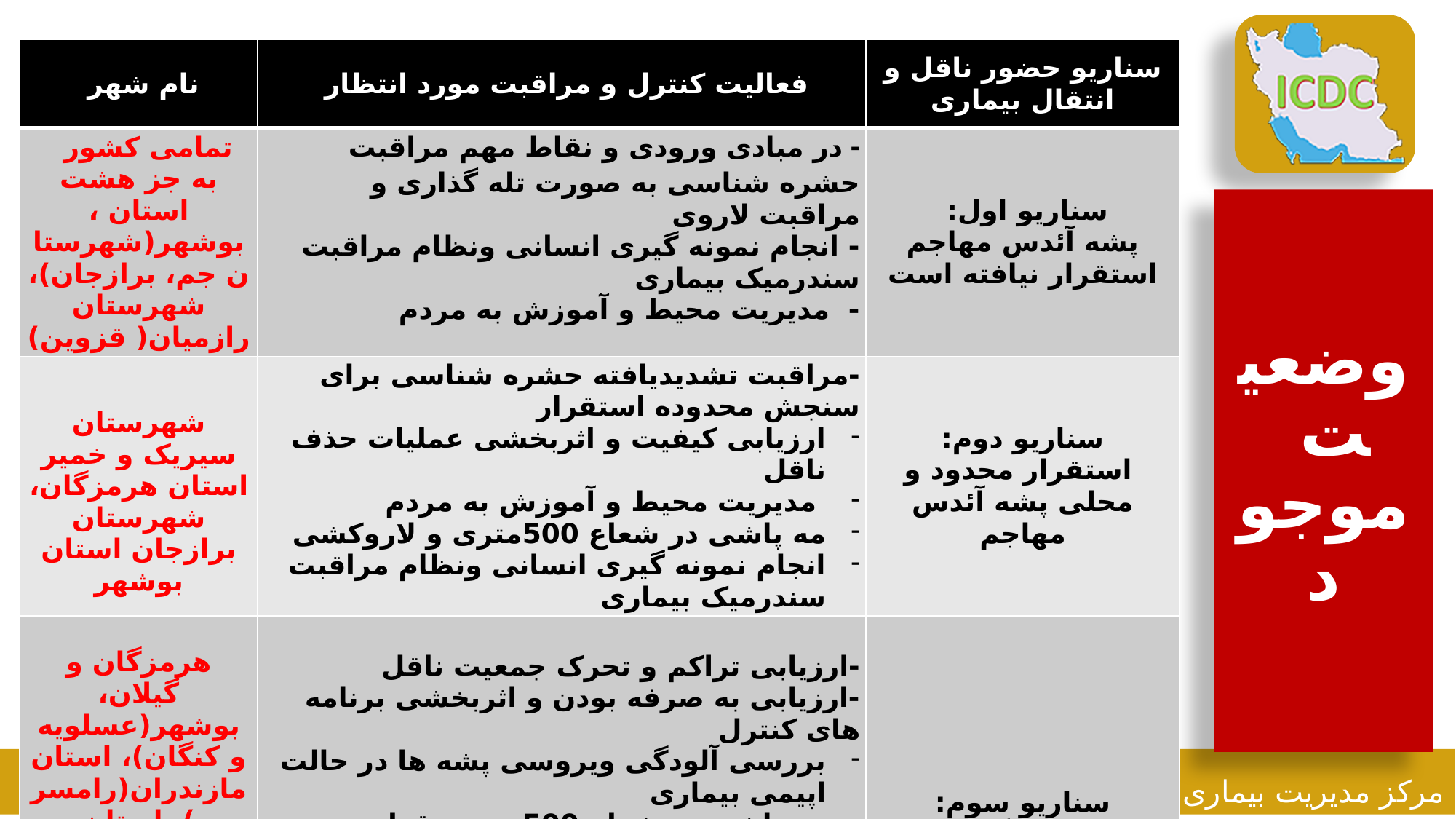

| نام شهر | فعالیت کنترل و مراقبت مورد انتظار | سناریو حضور ناقل و انتقال بیماری |
| --- | --- | --- |
| تمامی کشور به جز هشت استان ، بوشهر(شهرستان جم، برازجان)، شهرستان رازمیان( قزوین) | - در مبادی ورودی و نقاط مهم مراقبت حشره شناسی به صورت تله گذاری و مراقبت لاروی - انجام نمونه گیری انسانی ونظام مراقبت سندرمیک بیماری - مدیریت محیط و آموزش به مردم | سناریو اول: پشه آئدس مهاجم استقرار نیافته است |
| شهرستان سیریک و خمیر استان هرمزگان، شهرستان برازجان استان بوشهر | -مراقبت تشدیدیافته حشره شناسی برای سنجش محدوده استقرار ارزیابی کیفیت و اثربخشی عملیات حذف ناقل مدیریت محیط و آموزش به مردم مه پاشی در شعاع 500متری و لاروکشی انجام نمونه گیری انسانی ونظام مراقبت سندرمیک بیماری | سناریو دوم: استقرار محدود و محلی پشه آئدس مهاجم |
| هرمزگان و گیلان، بوشهر(عسلویه و کنگان)، استان مازندران(رامسر)، استان اردبیل(بیله سوار)، استان آذر شرقی( خدافرین) | -ارزیابی تراکم و تحرک جمعیت ناقل -ارزیابی به صرفه بودن و اثربخشی برنامه های کنترل بررسی آلودگی ویروسی پشه ها در حالت اپیمی بیماری مه پاشی در شعاع 500متری نقطه صید انجام نمونه گیری انسانی ونظام مراقبت سندرمیک بیماری مدیریت محیط و آموزش به مردم | سناریو سوم: استقرار گسترده آئدس مهاجم |
# وضعیت موجود